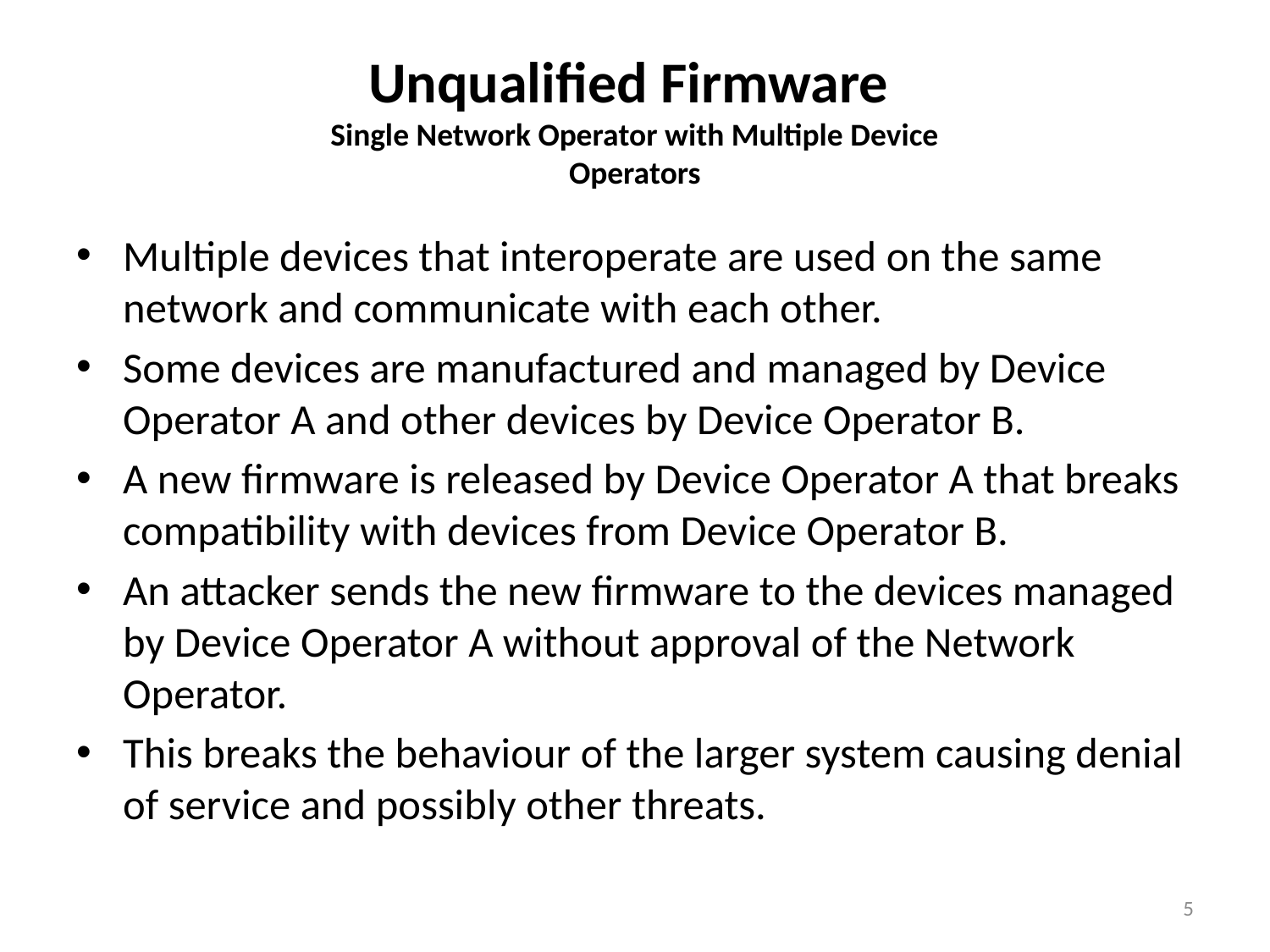

# Unqualified Firmware Single Network Operator with Multiple Device Operators
Multiple devices that interoperate are used on the same network and communicate with each other.
Some devices are manufactured and managed by Device Operator A and other devices by Device Operator B.
A new firmware is released by Device Operator A that breaks compatibility with devices from Device Operator B.
An attacker sends the new firmware to the devices managed by Device Operator A without approval of the Network Operator.
This breaks the behaviour of the larger system causing denial of service and possibly other threats.
5